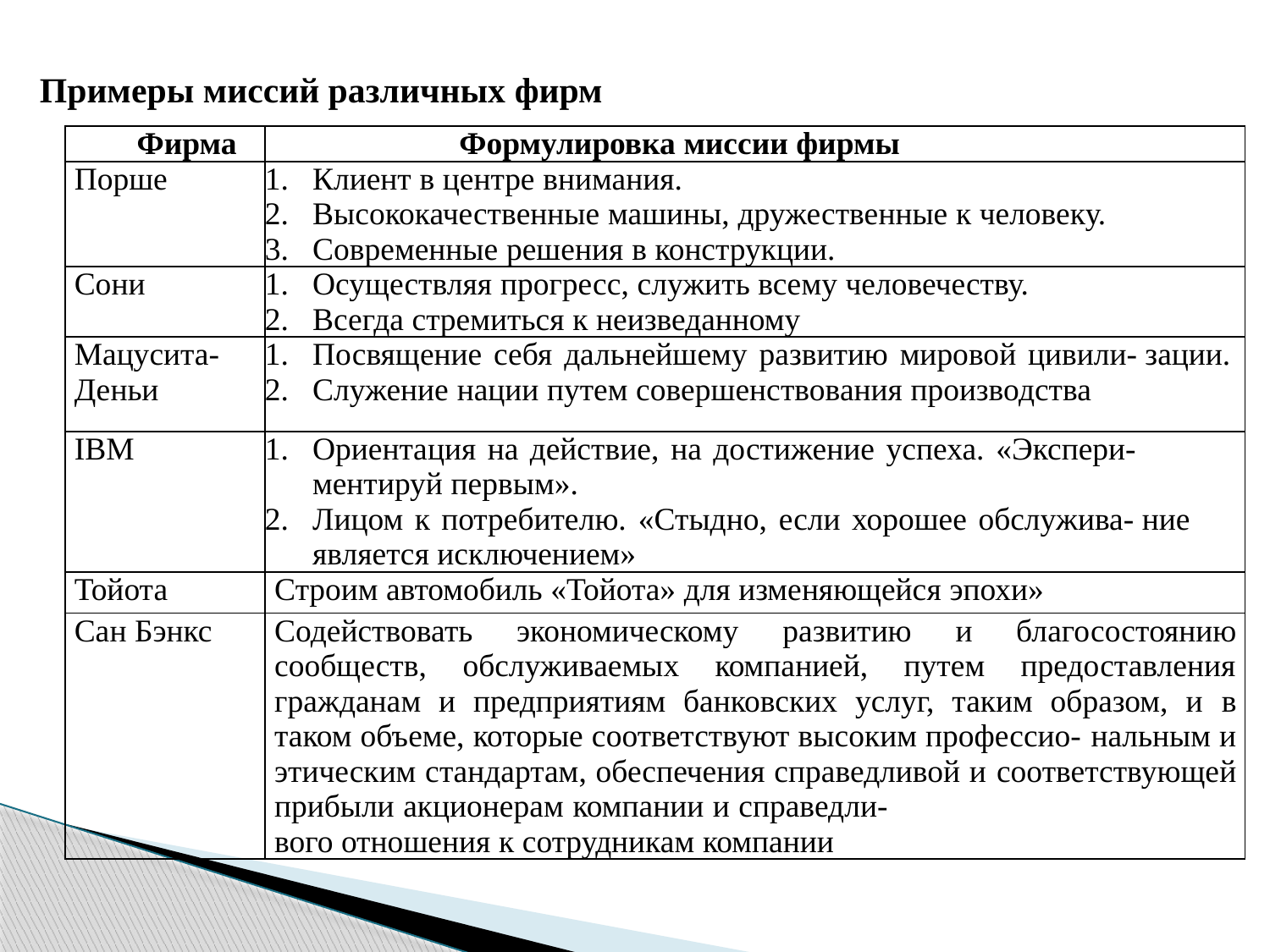

Примеры миссий различных фирм

| Фирма | Формулировка миссии фирмы |
| --- | --- |
| Порше | Клиент в центре внимания. Высококачественные машины, дружественные к человеку. Современные решения в конструкции. |
| Сони | Осуществляя прогресс, служить всему человечеству. Всегда стремиться к неизведанному |
| Мацусита-Деньи | Посвящение себя дальнейшему развитию мировой цивили- зации. Служение нации путем совершенствования производства |
| IBM | Ориентация на действие, на достижение успеха. «Экспери- ментируй первым». Лицом к потребителю. «Стыдно, если хорошее обслужива- ние является исключением» |
| Тойота | Строим автомобиль «Тойота» для изменяющейся эпохи» |
| Сан Бэнкс | Содействовать экономическому развитию и благосостоянию сообществ, обслуживаемых компанией, путем предоставления гражданам и предприятиям банковских услуг, таким образом, и в таком объеме, которые соответствуют высоким профессио- нальным и этическим стандартам, обеспечения справедливой и соответствующей прибыли акционерам компании и справедли- вого отношения к сотрудникам компании |